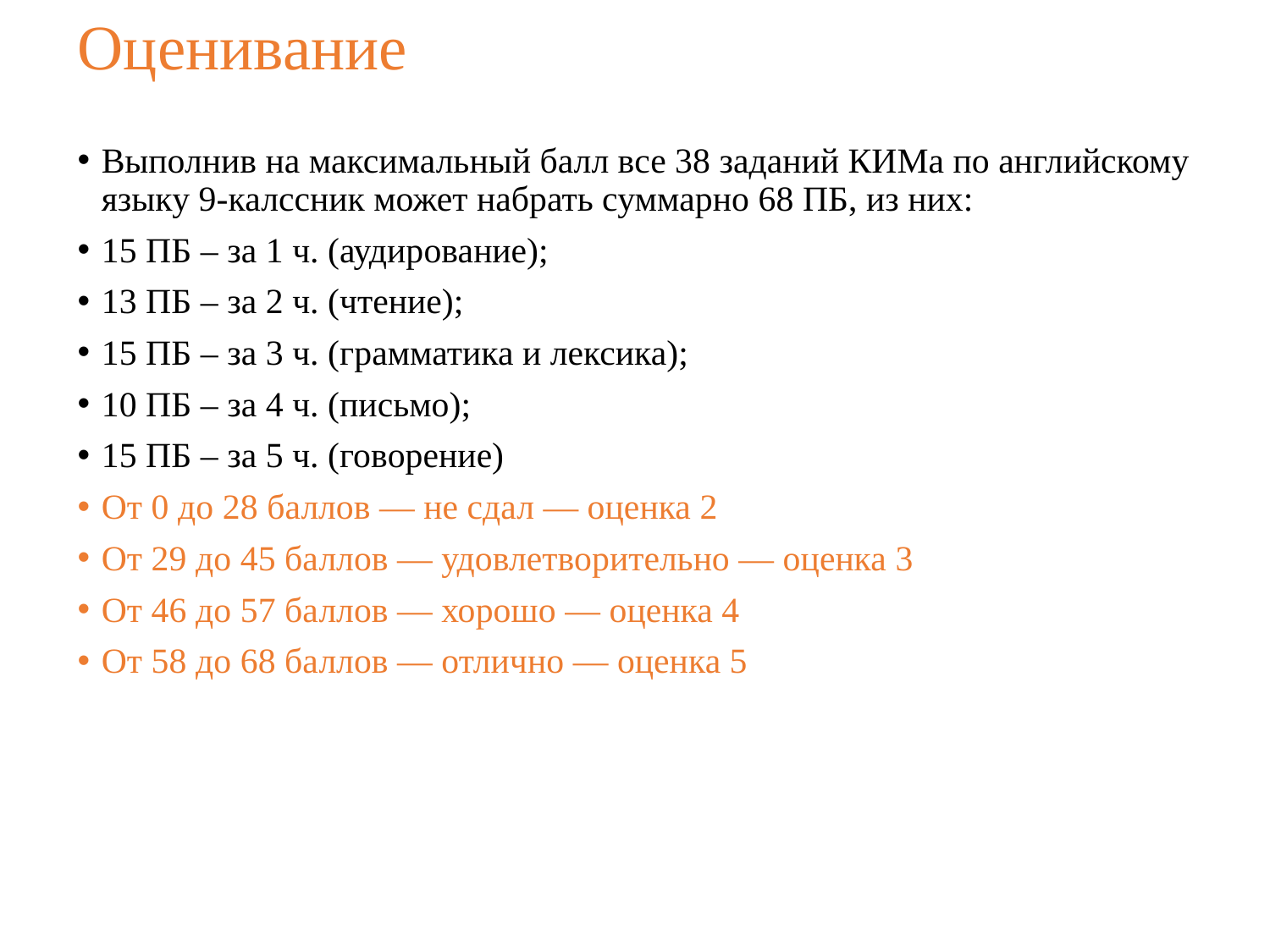

# Оценивание
Выполнив на максимальный балл все 38 заданий КИМа по английскому языку 9-калссник может набрать суммарно 68 ПБ, из них:
15 ПБ – за 1 ч. (аудирование);
13 ПБ – за 2 ч. (чтение);
15 ПБ – за 3 ч. (грамматика и лексика);
10 ПБ – за 4 ч. (письмо);
15 ПБ – за 5 ч. (говорение)
От 0 до 28 баллов — не сдал — оценка 2
От 29 до 45 баллов — удовлетворительно — оценка 3
От 46 до 57 баллов — хорошо — оценка 4
От 58 до 68 баллов — отлично — оценка 5